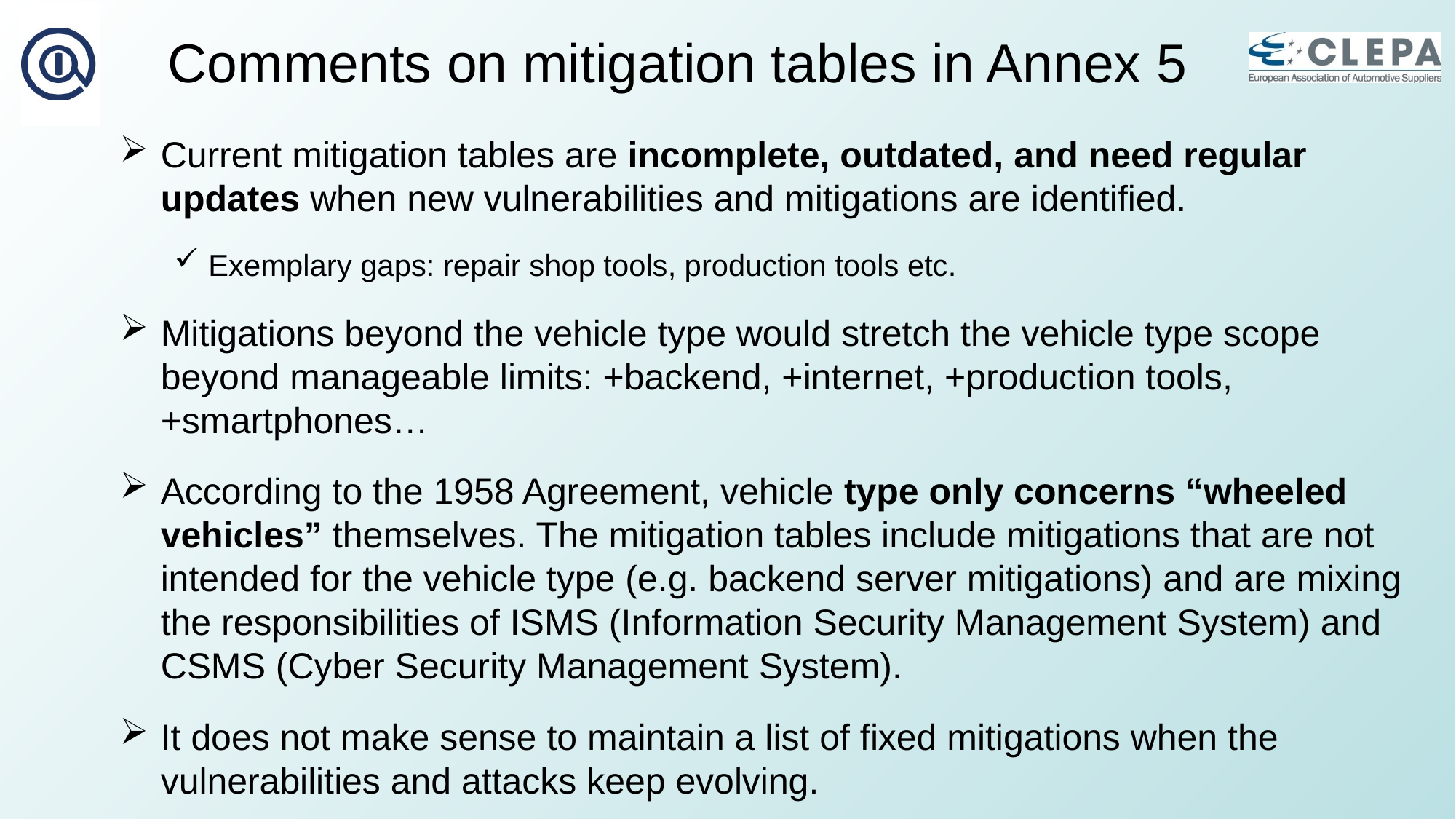

# Comments on mitigation tables in Annex 5
Current mitigation tables are incomplete, outdated, and need regular updates when new vulnerabilities and mitigations are identified.
Exemplary gaps: repair shop tools, production tools etc.
Mitigations beyond the vehicle type would stretch the vehicle type scope beyond manageable limits: +backend, +internet, +production tools, +smartphones…
According to the 1958 Agreement, vehicle type only concerns “wheeled vehicles” themselves. The mitigation tables include mitigations that are not intended for the vehicle type (e.g. backend server mitigations) and are mixing the responsibilities of ISMS (Information Security Management System) and CSMS (Cyber Security Management System).
It does not make sense to maintain a list of fixed mitigations when the vulnerabilities and attacks keep evolving.